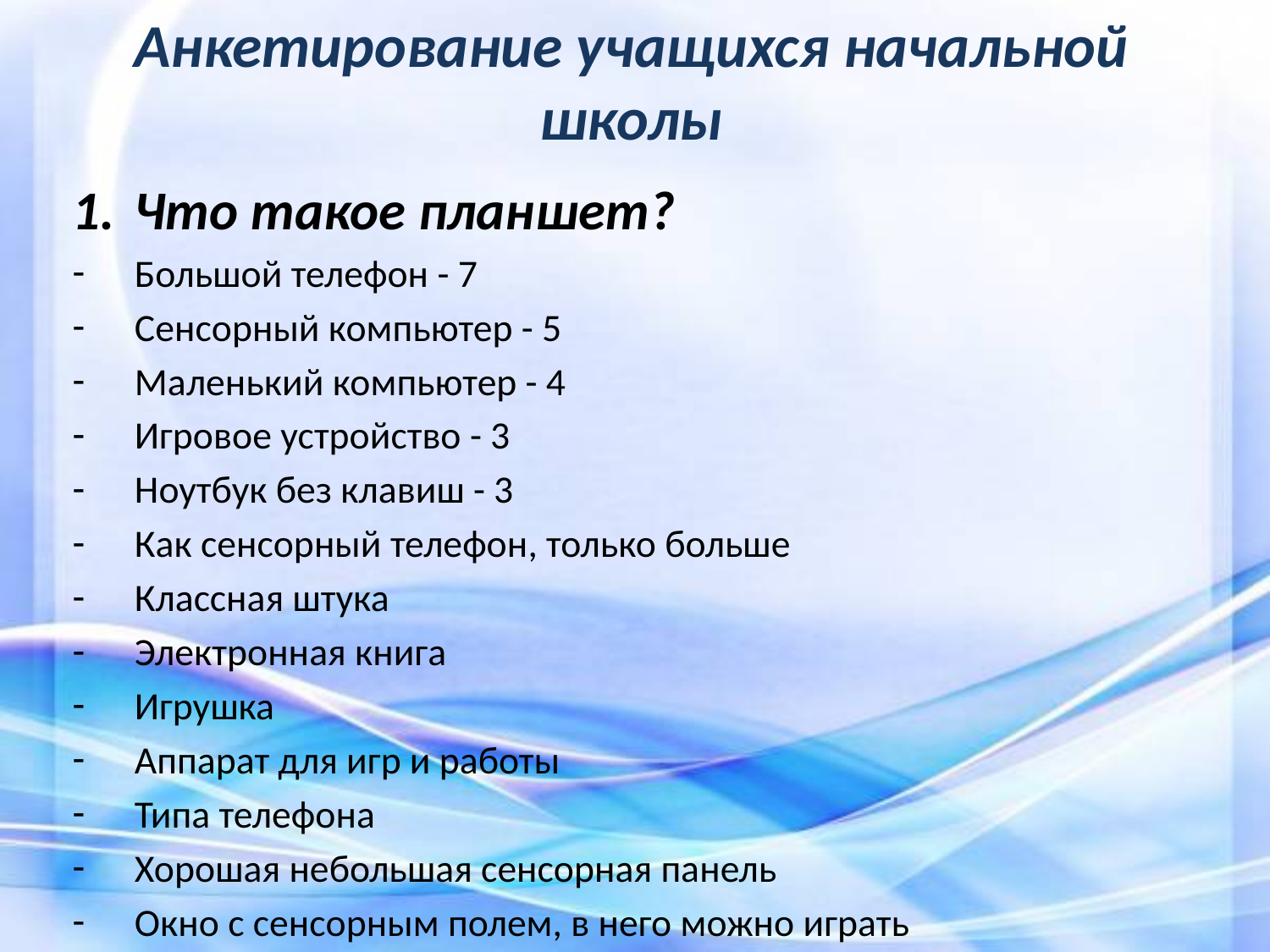

# Анкетирование учащихся начальной школы
Что такое планшет?
Большой телефон - 7
Сенсорный компьютер - 5
Маленький компьютер - 4
Игровое устройство - 3
Ноутбук без клавиш - 3
Как сенсорный телефон, только больше
Классная штука
Электронная книга
Игрушка
Аппарат для игр и работы
Типа телефона
Хорошая небольшая сенсорная панель
Окно с сенсорным полем, в него можно играть